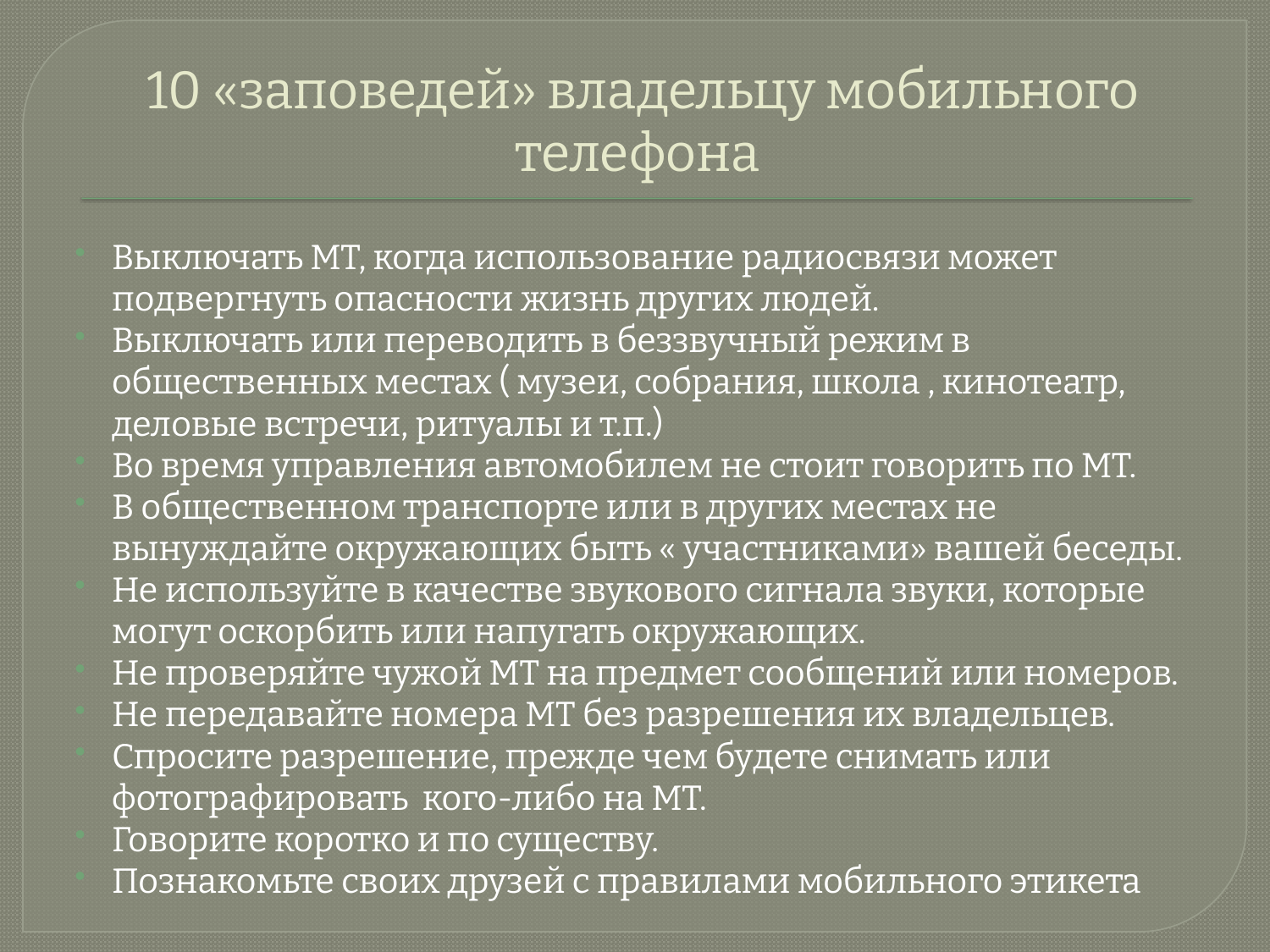

# 10 «заповедей» владельцу мобильного телефона
Выключать МТ, когда использование радиосвязи может подвергнуть опасности жизнь других людей.
Выключать или переводить в беззвучный режим в общественных местах ( музеи, собрания, школа , кинотеатр, деловые встречи, ритуалы и т.п.)
Во время управления автомобилем не стоит говорить по МТ.
В общественном транспорте или в других местах не вынуждайте окружающих быть « участниками» вашей беседы.
Не используйте в качестве звукового сигнала звуки, которые могут оскорбить или напугать окружающих.
Не проверяйте чужой МТ на предмет сообщений или номеров.
Не передавайте номера МТ без разрешения их владельцев.
Спросите разрешение, прежде чем будете снимать или фотографировать  кого-либо на МТ.
Говорите коротко и по существу.
Познакомьте своих друзей с правилами мобильного этикета